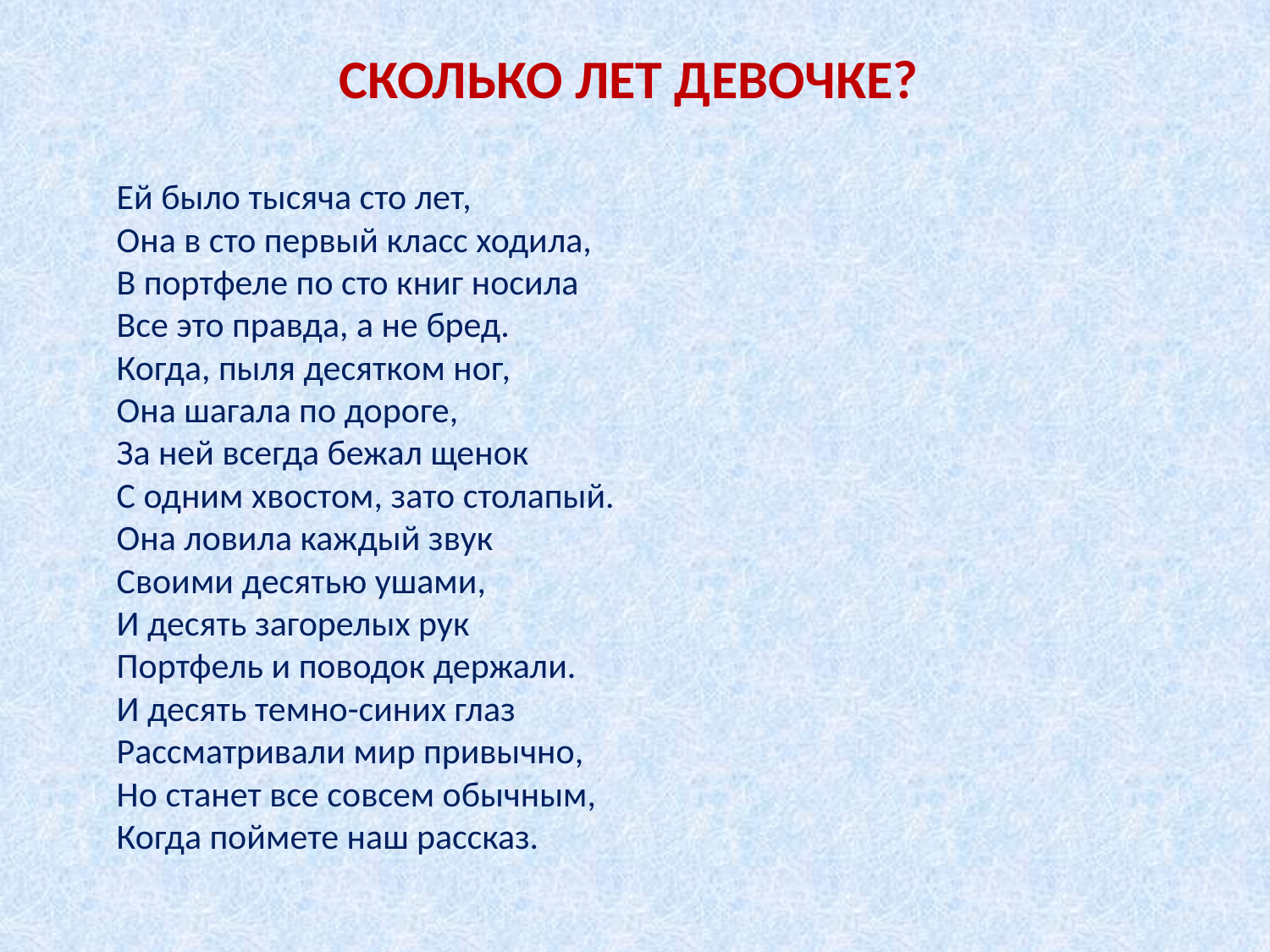

# СКОЛЬКО ЛЕТ ДЕВОЧКЕ?
Ей было тысяча сто лет, 
Она в сто первый класс ходила, 
В портфеле по сто книг носила 
Все это правда, а не бред. 
Когда, пыля десятком ног, 
Она шагала по дороге, 
За ней всегда бежал щенок 
С одним хвостом, зато столапый. 
Она ловила каждый звук 
Своими десятью ушами, 
И десять загорелых рук 
Портфель и поводок держали. 
И десять темно-синих глаз 
Рассматривали мир привычно, 
Но станет все совсем обычным, 
Когда поймете наш рассказ.